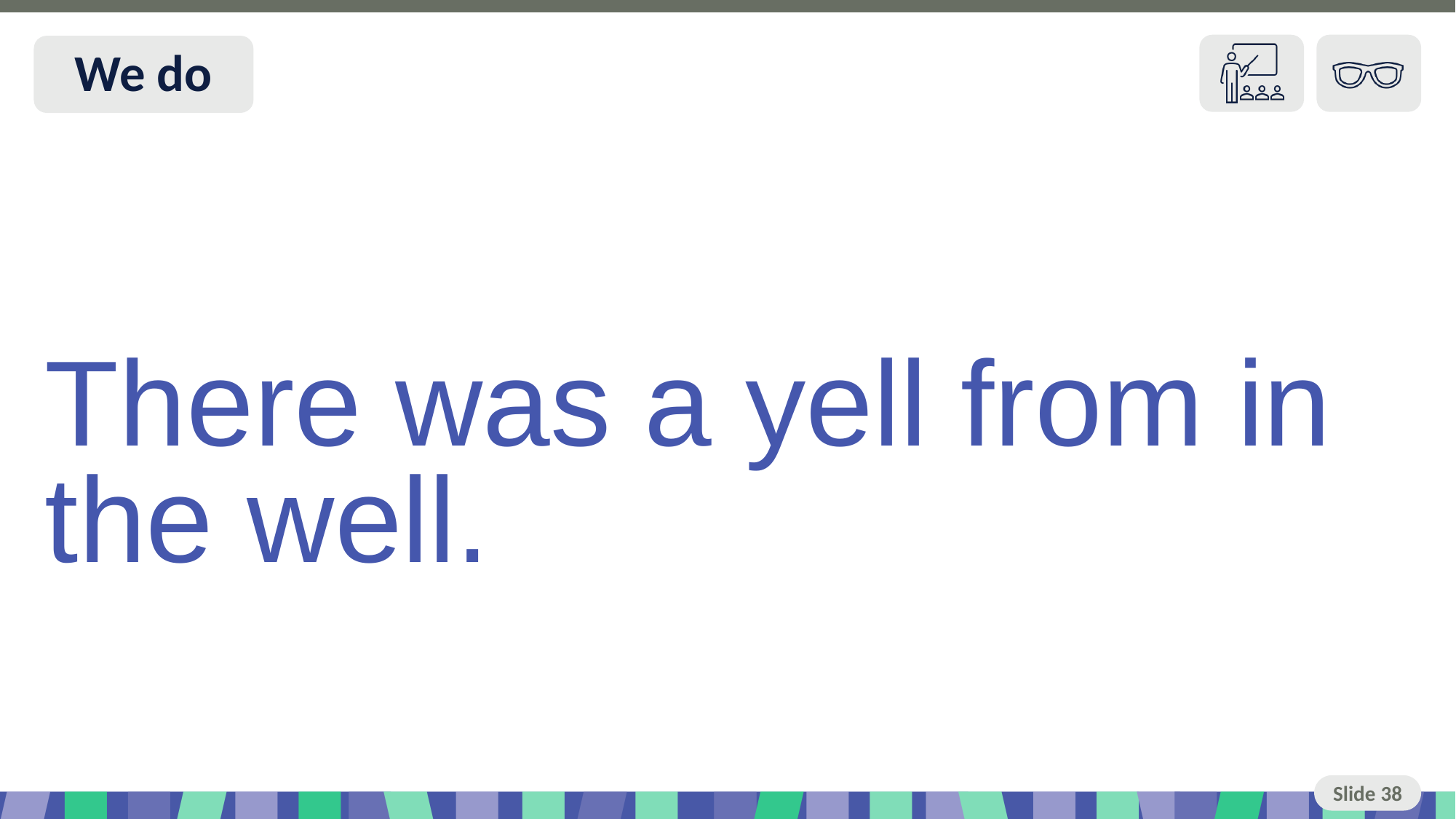

# Slide 38 We do
There was a yell from in the well.